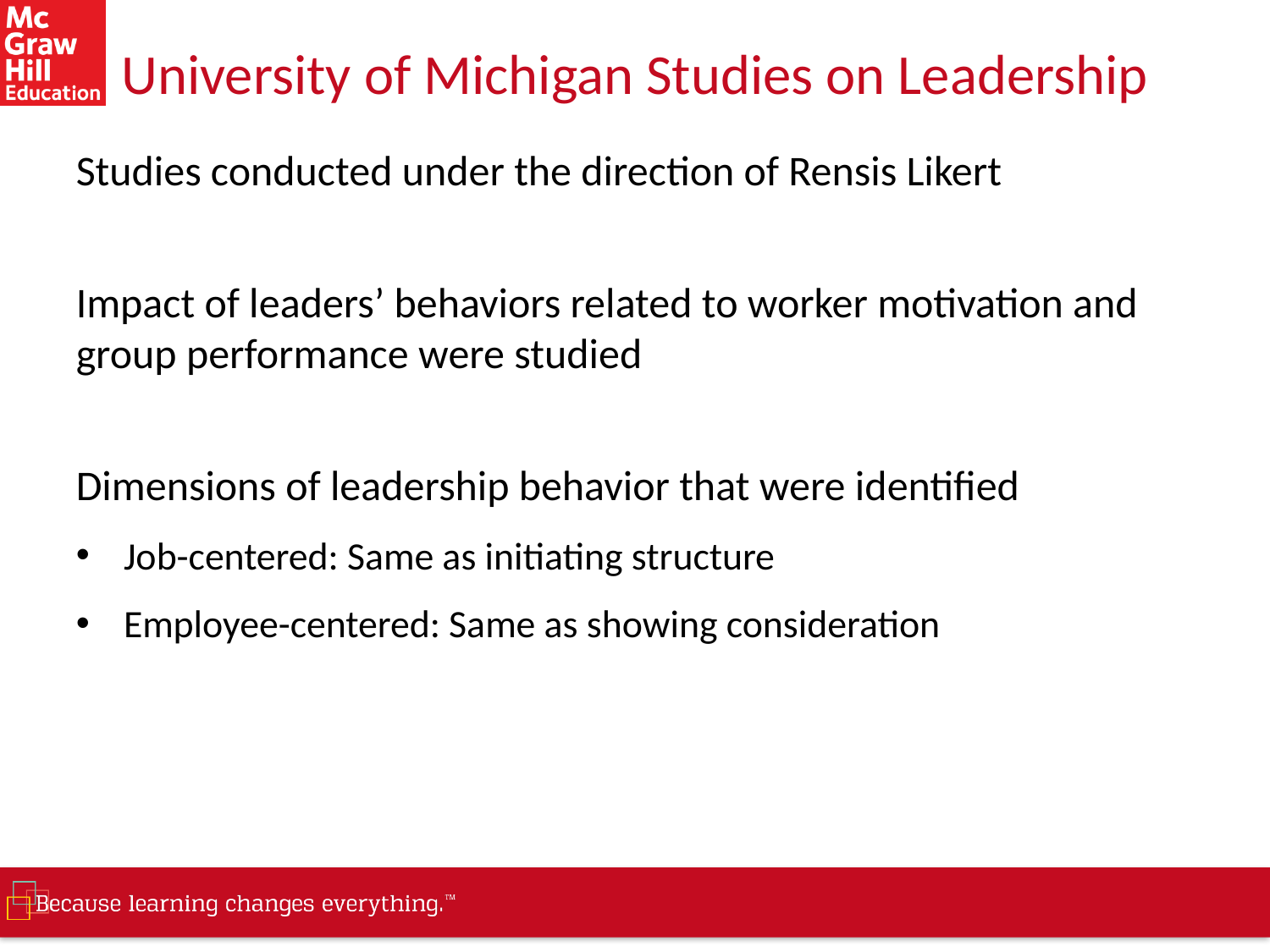

# University of Michigan Studies on Leadership
Studies conducted under the direction of Rensis Likert

Impact of leaders’ behaviors related to worker motivation and group performance were studied

Dimensions of leadership behavior that were identified
Job-centered: Same as initiating structure
Employee-centered: Same as showing consideration